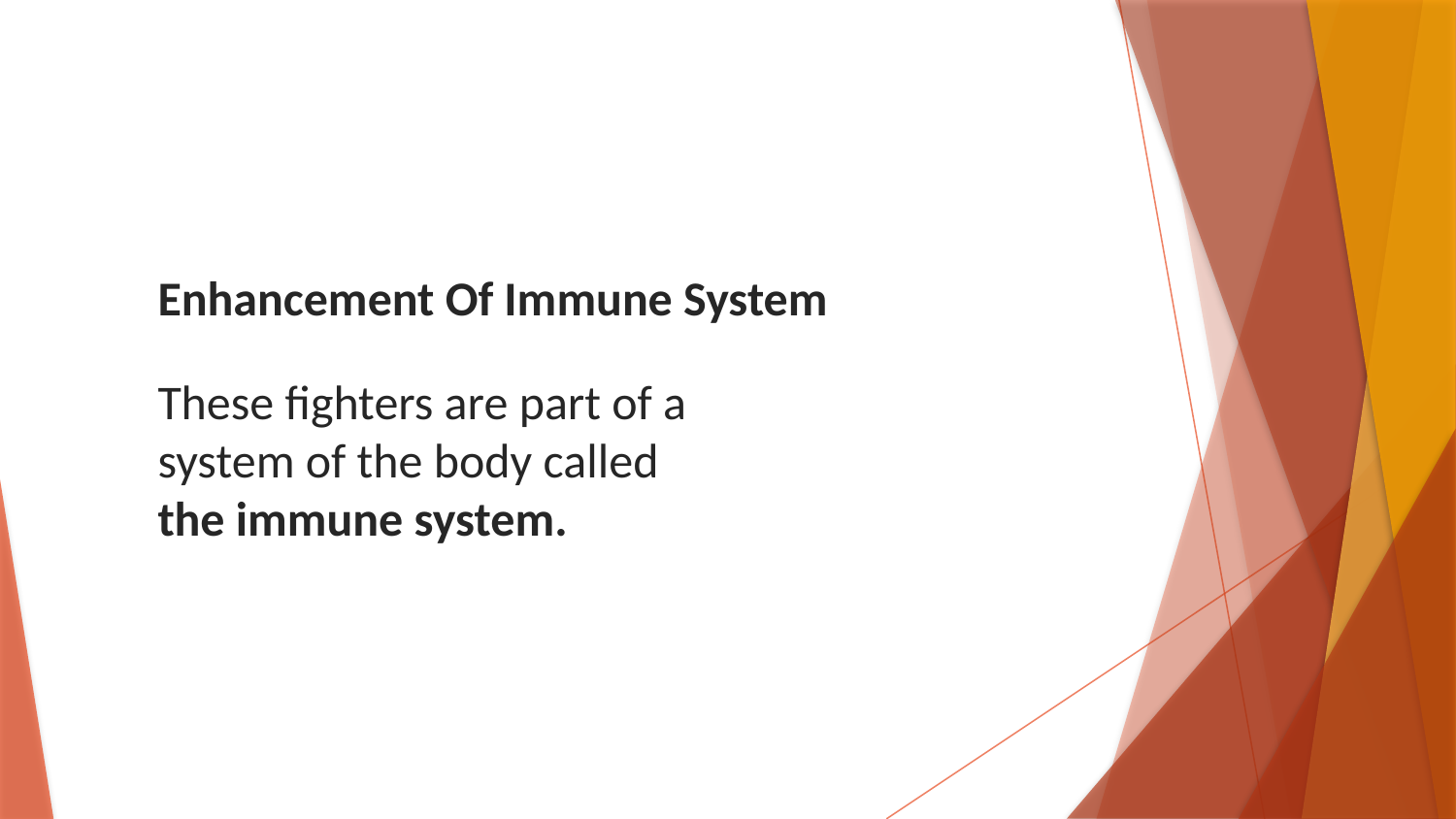

Enhancement Of Immune System
These fighters are part of a system of the body called the immune system.